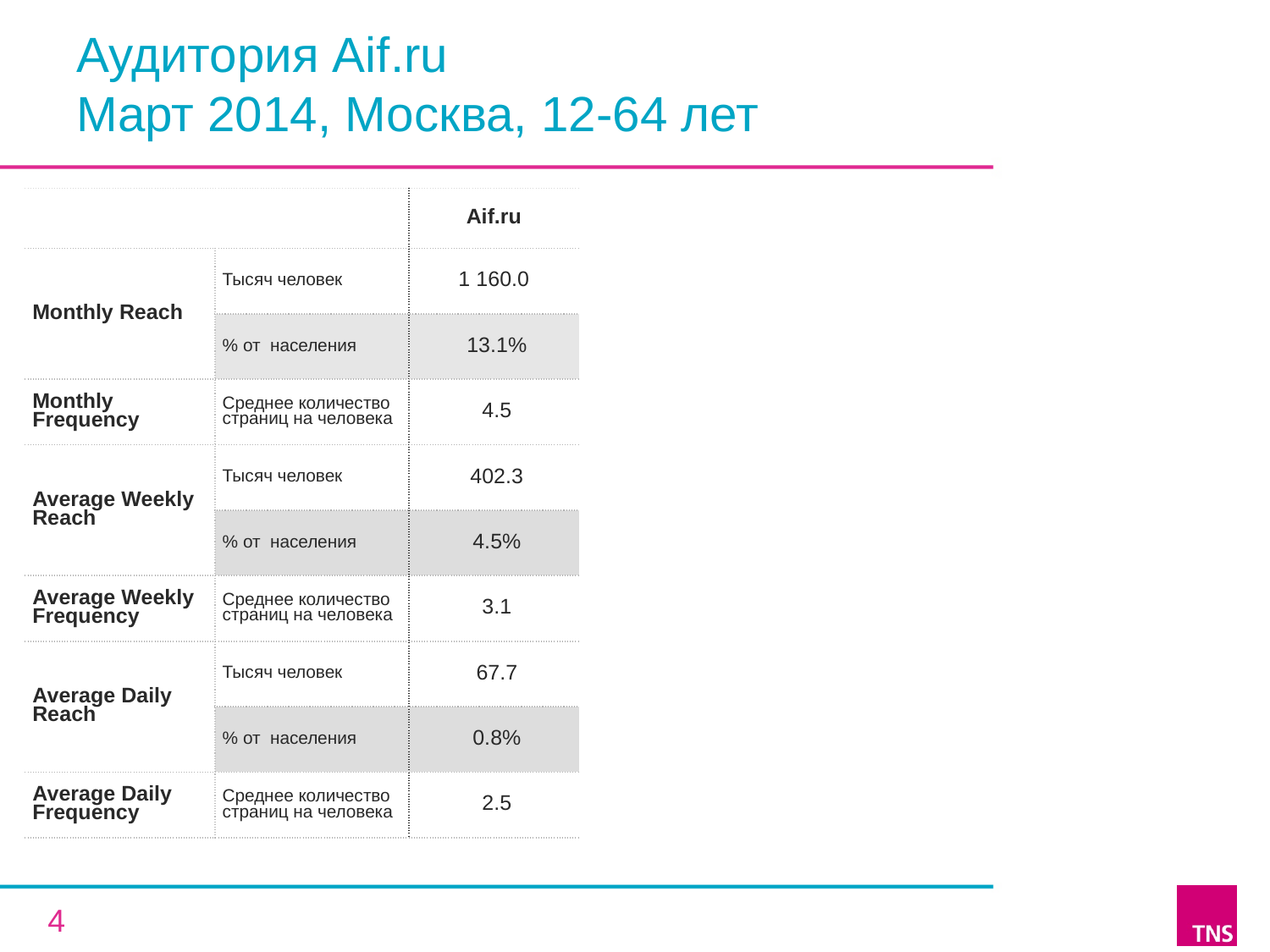

# Аудитория Aif.ru Март 2014, Москва, 12-64 лет
|  |  | Aif.ru |
| --- | --- | --- |
| Monthly Reach | Тысяч человек | 1 160.0 |
|  | % от населения | 13.1% |
| Monthly Frequency | Среднее количество страниц на человека | 4.5 |
| Average Weekly Reach | Тысяч человек | 402.3 |
|  | % от населения | 4.5% |
| Average Weekly Frequency | Среднее количество страниц на человека | 3.1 |
| Average Daily Reach | Тысяч человек | 67.7 |
|  | % от населения | 0.8% |
| Average Daily Frequency | Среднее количество страниц на человека | 2.5 |

4